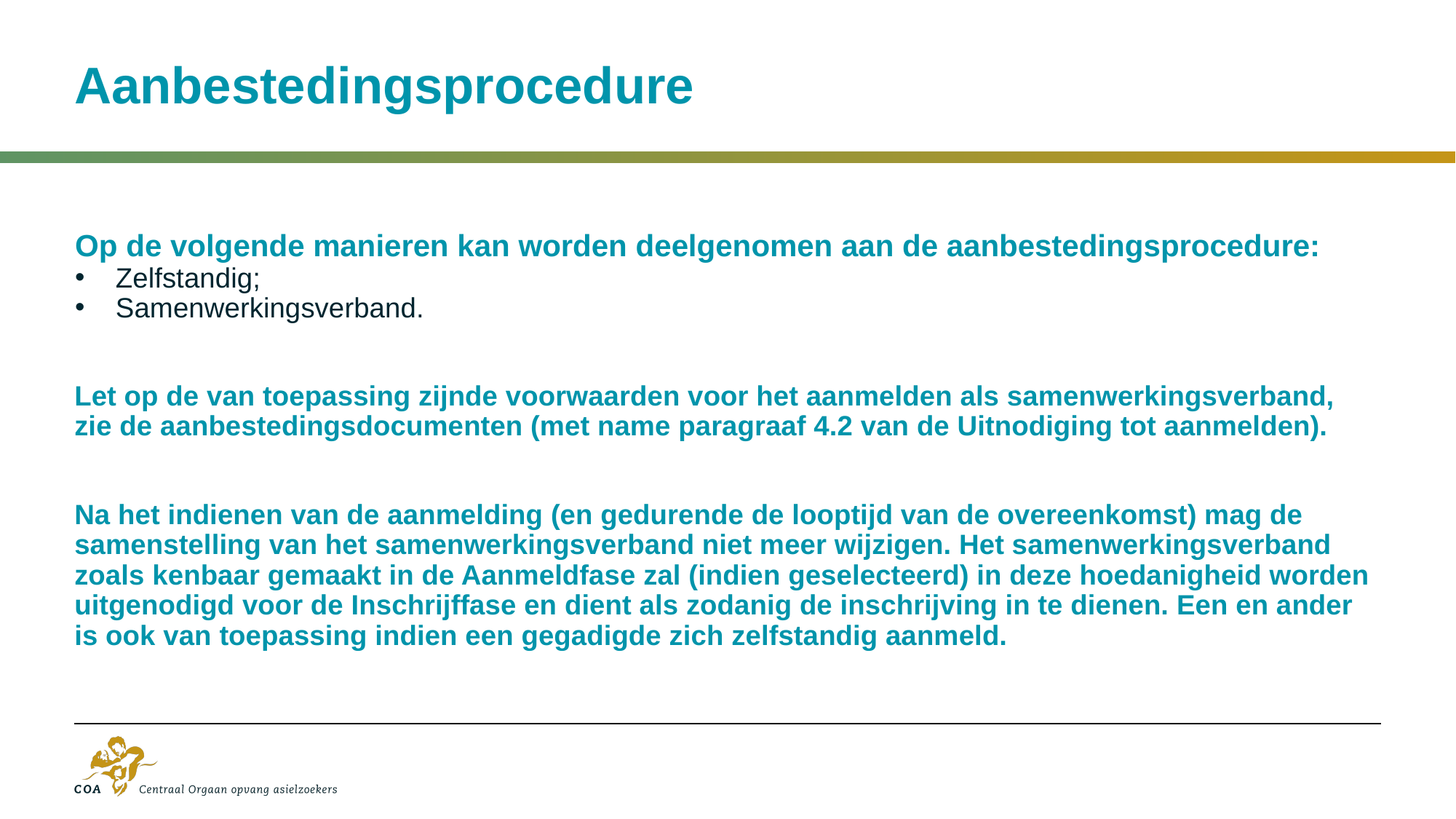

# Aanbestedingsprocedure
Op de volgende manieren kan worden deelgenomen aan de aanbestedingsprocedure:
Zelfstandig;
Samenwerkingsverband.

Let op de van toepassing zijnde voorwaarden voor het aanmelden als samenwerkingsverband, zie de aanbestedingsdocumenten (met name paragraaf 4.2 van de Uitnodiging tot aanmelden).

Na het indienen van de aanmelding (en gedurende de looptijd van de overeenkomst) mag de samenstelling van het samenwerkingsverband niet meer wijzigen. Het samenwerkingsverband zoals kenbaar gemaakt in de Aanmeldfase zal (indien geselecteerd) in deze hoedanigheid worden uitgenodigd voor de Inschrijffase en dient als zodanig de inschrijving in te dienen. Een en ander is ook van toepassing indien een gegadigde zich zelfstandig aanmeld.